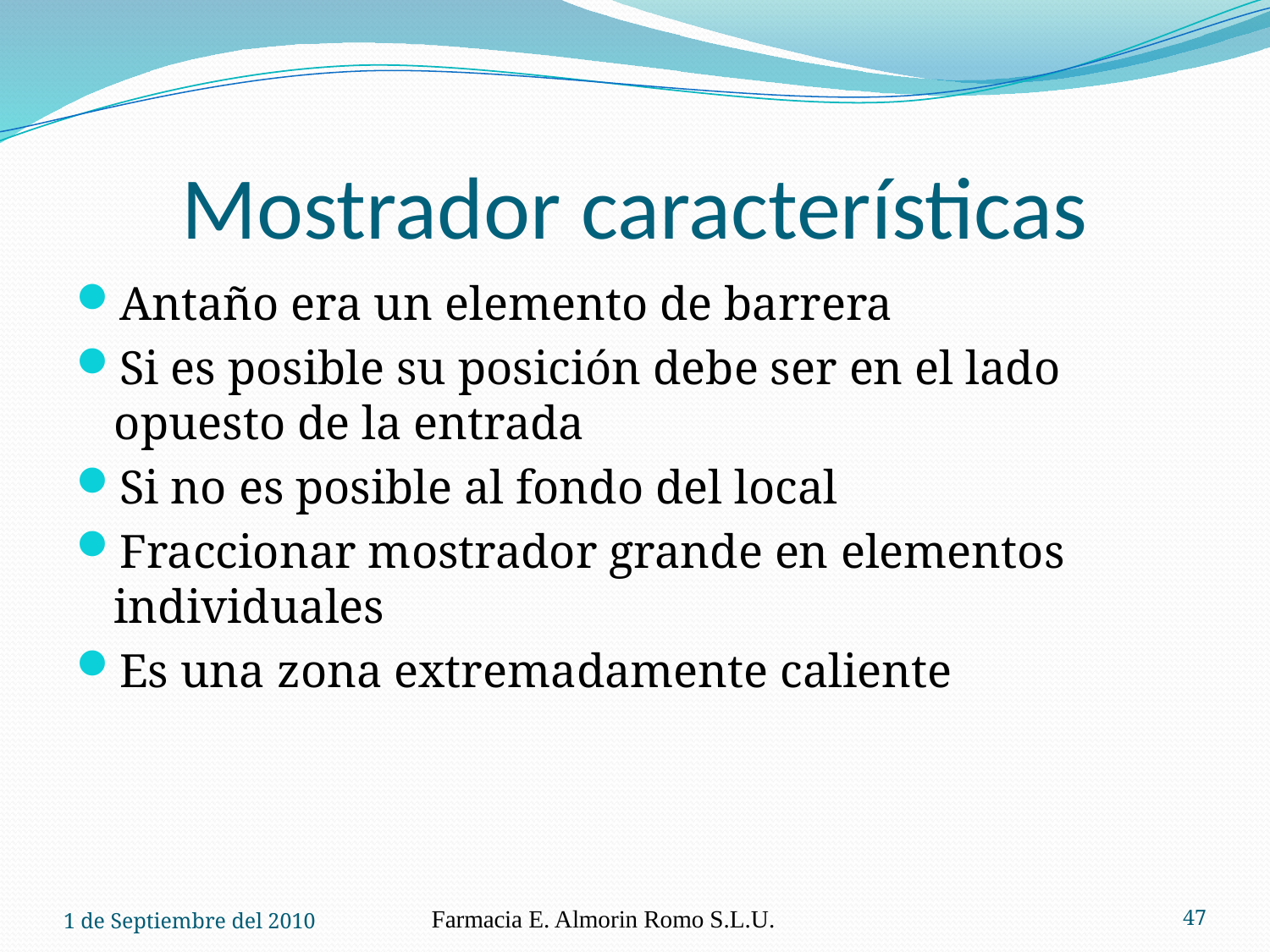

# Mostrador características
Antaño era un elemento de barrera
Si es posible su posición debe ser en el lado opuesto de la entrada
Si no es posible al fondo del local
Fraccionar mostrador grande en elementos individuales
Es una zona extremadamente caliente

1 de Septiembre del 2010
Farmacia E. Almorin Romo S.L.U.
47